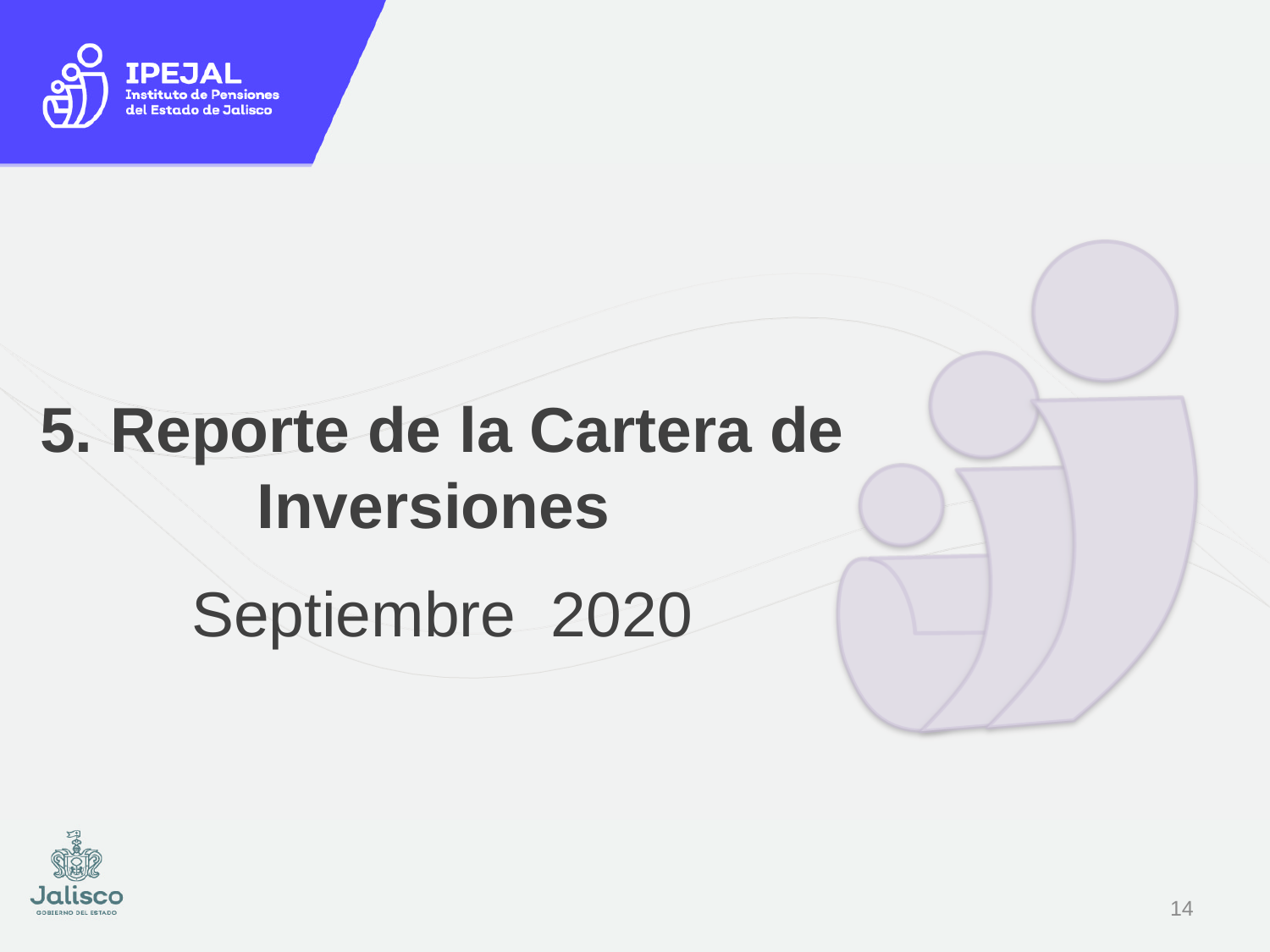

# 5. Reporte de la Cartera de Inversiones
Septiembre  2020
14